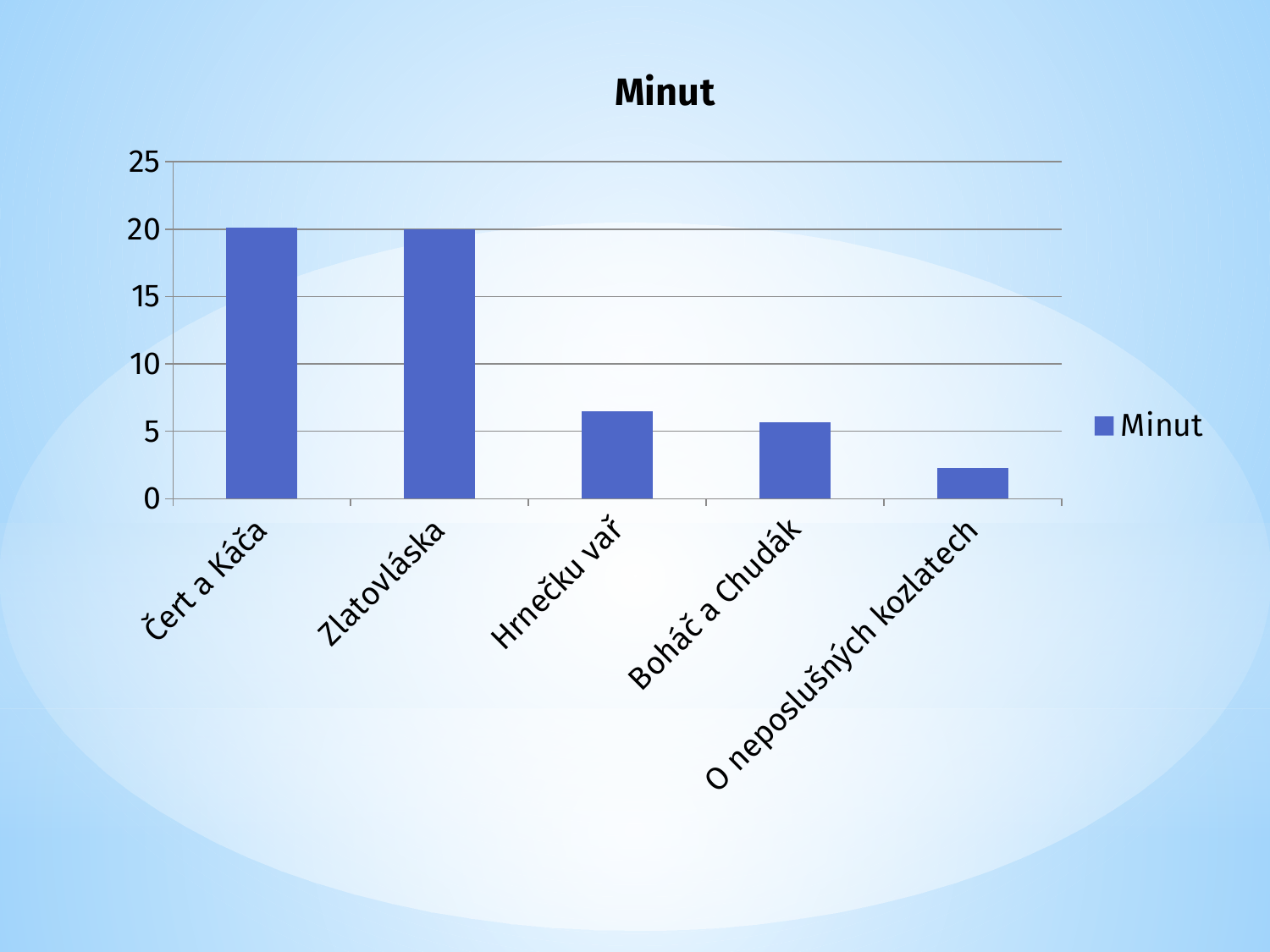

### Chart:

| Category | Minut |
|---|---|
| Čert a Káča | 20.11 |
| Zlatovláska | 19.99 |
| Hrnečku vař | 6.48 |
| Boháč a Chudák | 5.7 |
| O neposlušných kozlatech | 2.27 |